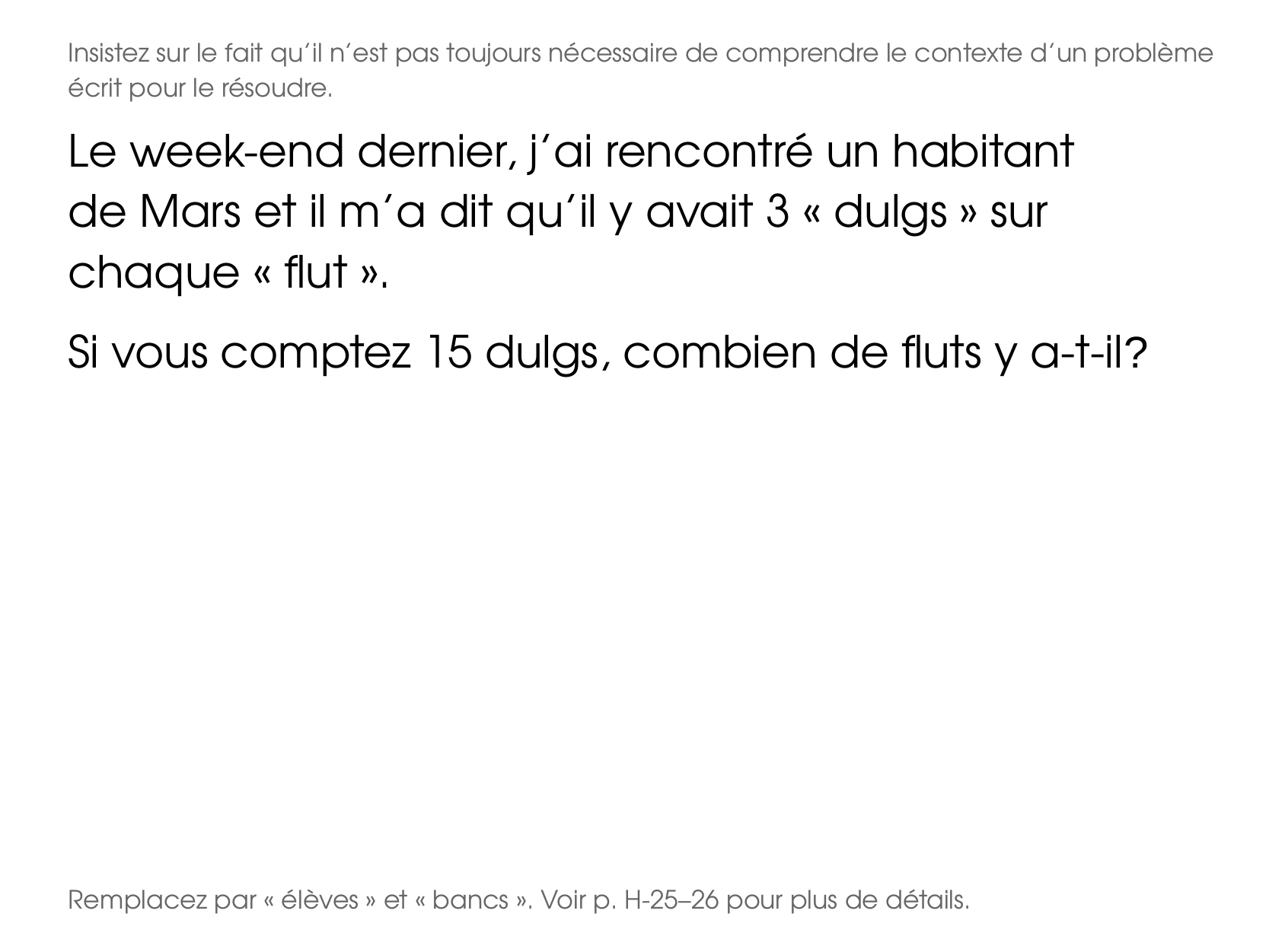

Insistez sur le fait qu’il n’est pas toujours nécessaire de comprendre le contexte d’un problème écrit pour le résoudre.
Le week-end dernier, j’ai rencontré un habitant
de Mars et il m’a dit qu’il y avait 3 « dulgs » sur chaque « flut ».
Si vous comptez 15 dulgs, combien de fluts y a-t-il?
Remplacez par « élèves » et « bancs ». Voir p. H-25–26 pour plus de détails.